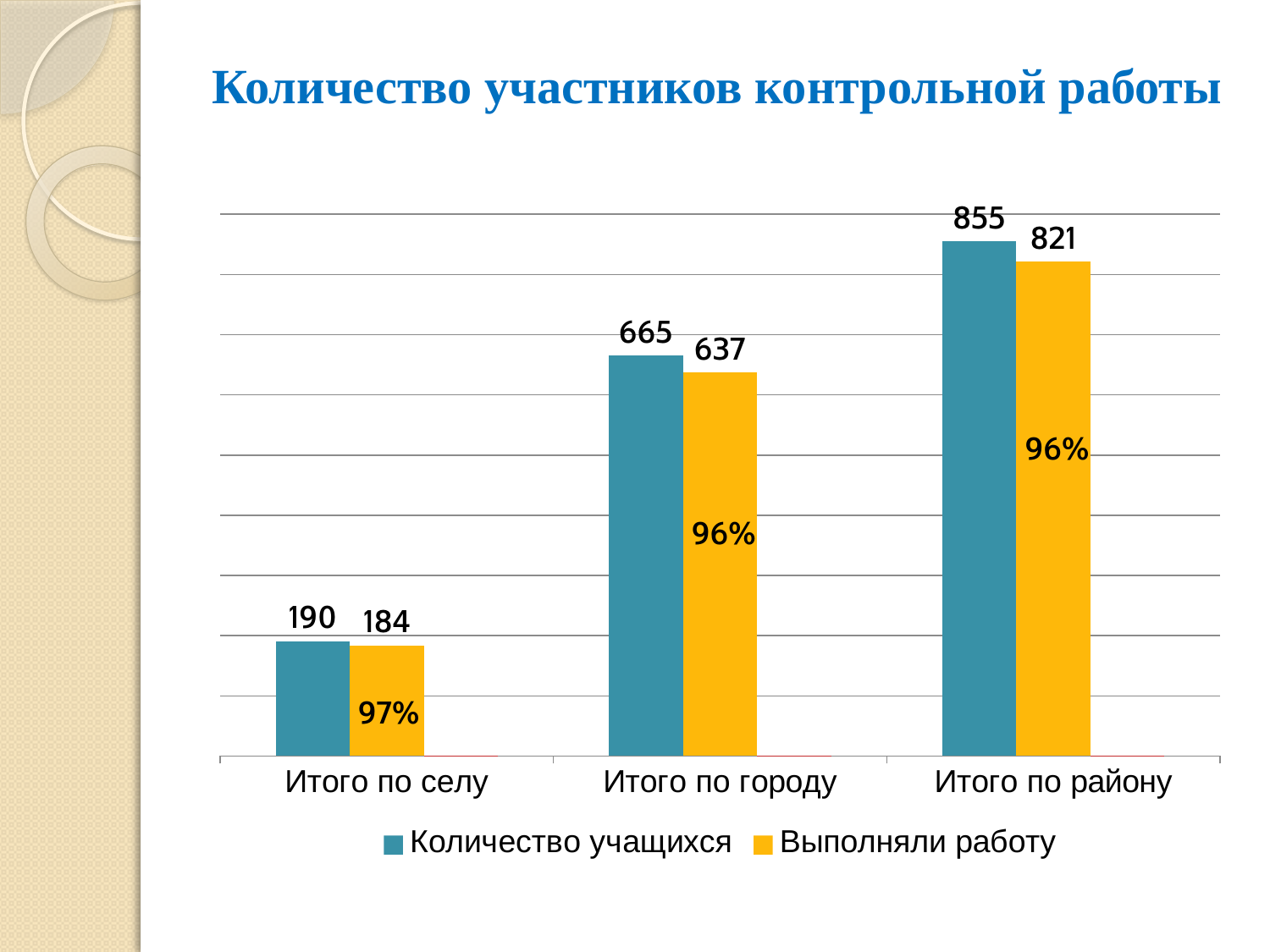

# Количество участников контрольной работы

### Chart

| Category | Количество учащихся | Выполняли работу | Столбец2 |
|---|---|---|---|
| Итого по селу | 190.0 | 184.0 | 0.9684210526315881 |
| Итого по городу | 665.0 | 637.0 | 0.9578947368421092 |
| Итого по району | 855.0 | 821.0 | 0.960233918128655 |